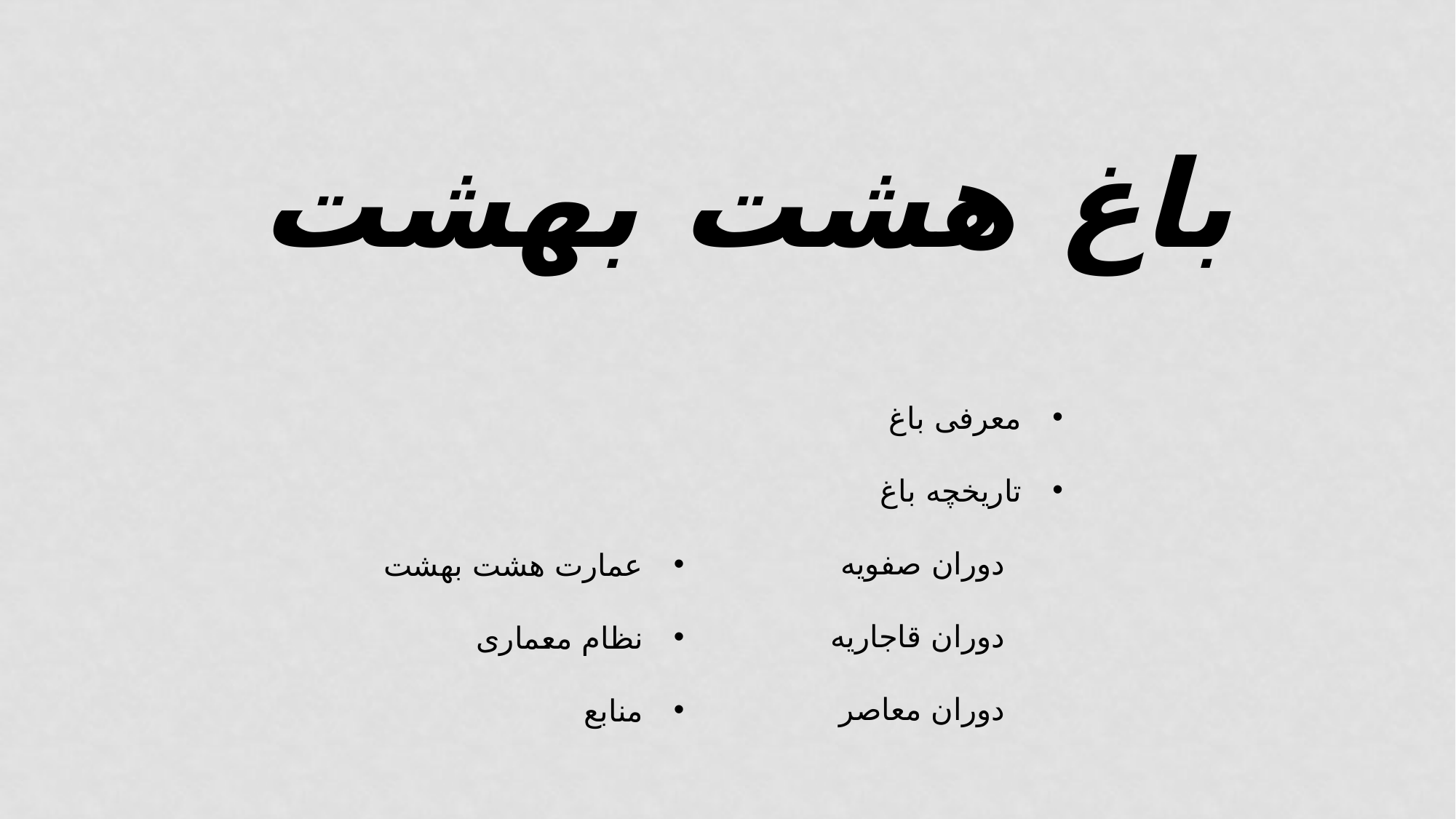

# باغ هشت بهشت
معرفی باغ
تاریخچه باغ
      دوران صفویه
      دوران قاجاریه
      دوران معاصر
عمارت هشت بهشت
نظام معماری
منابع